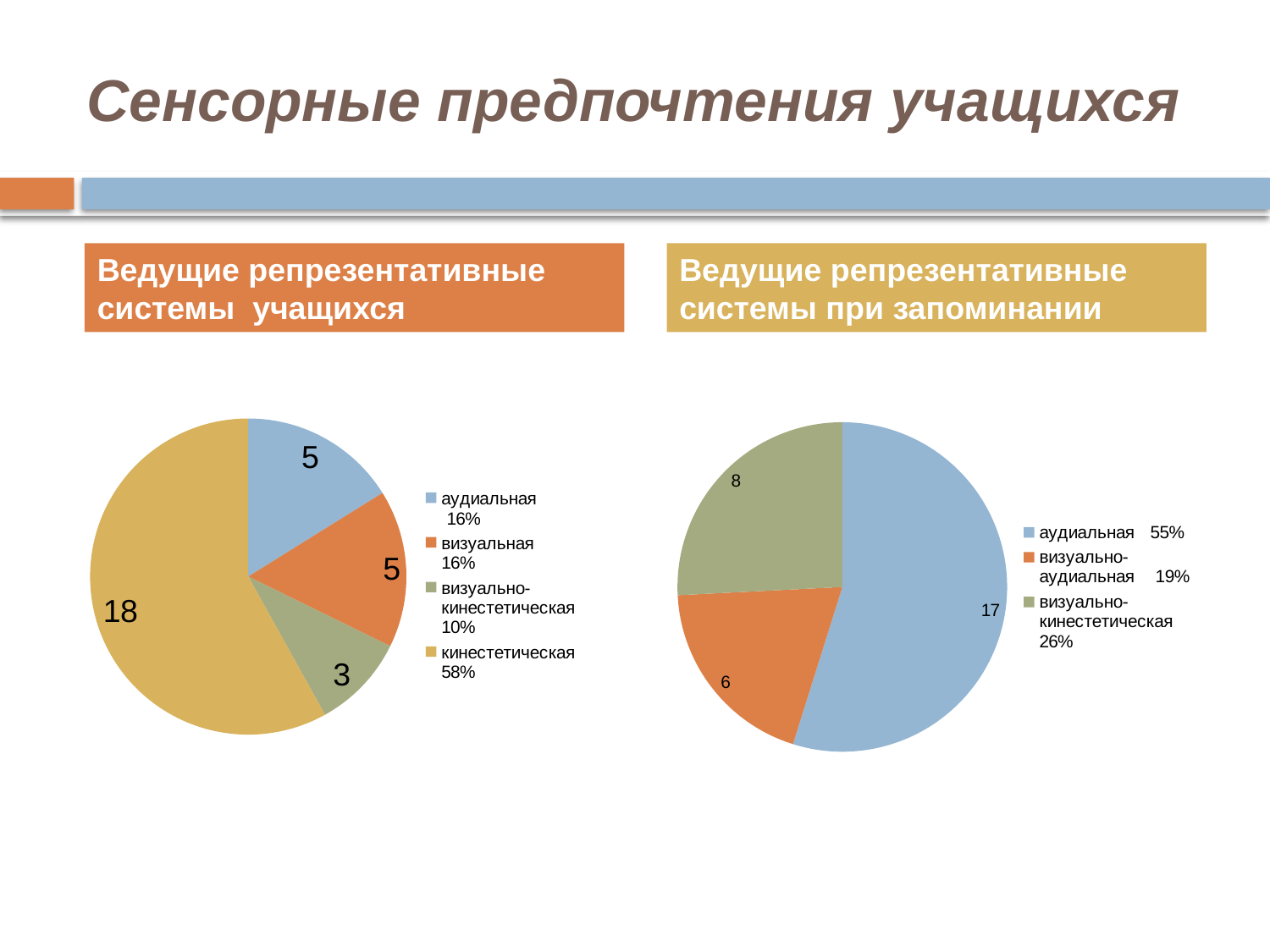

# Сенсорные предпочтения учащихся
Ведущие репрезентативные системы  учащихся
Ведущие репрезентативные системы при запоминании

### Chart

| Category | Столбец1 |
|---|---|
| аудиальная              16% | 5.0 |
| визуальная              16% | 5.0 |
| визуально-кинестетическая  10% | 3.0 |
| кинестетическая  58% | 18.0 |

### Chart

| Category | Столбец1 |
|---|---|
| аудиальная   55% | 17.0 |
| визуально-аудиальная    19% | 6.0 |
| визуально-кинестетическая  26% | 8.0 |